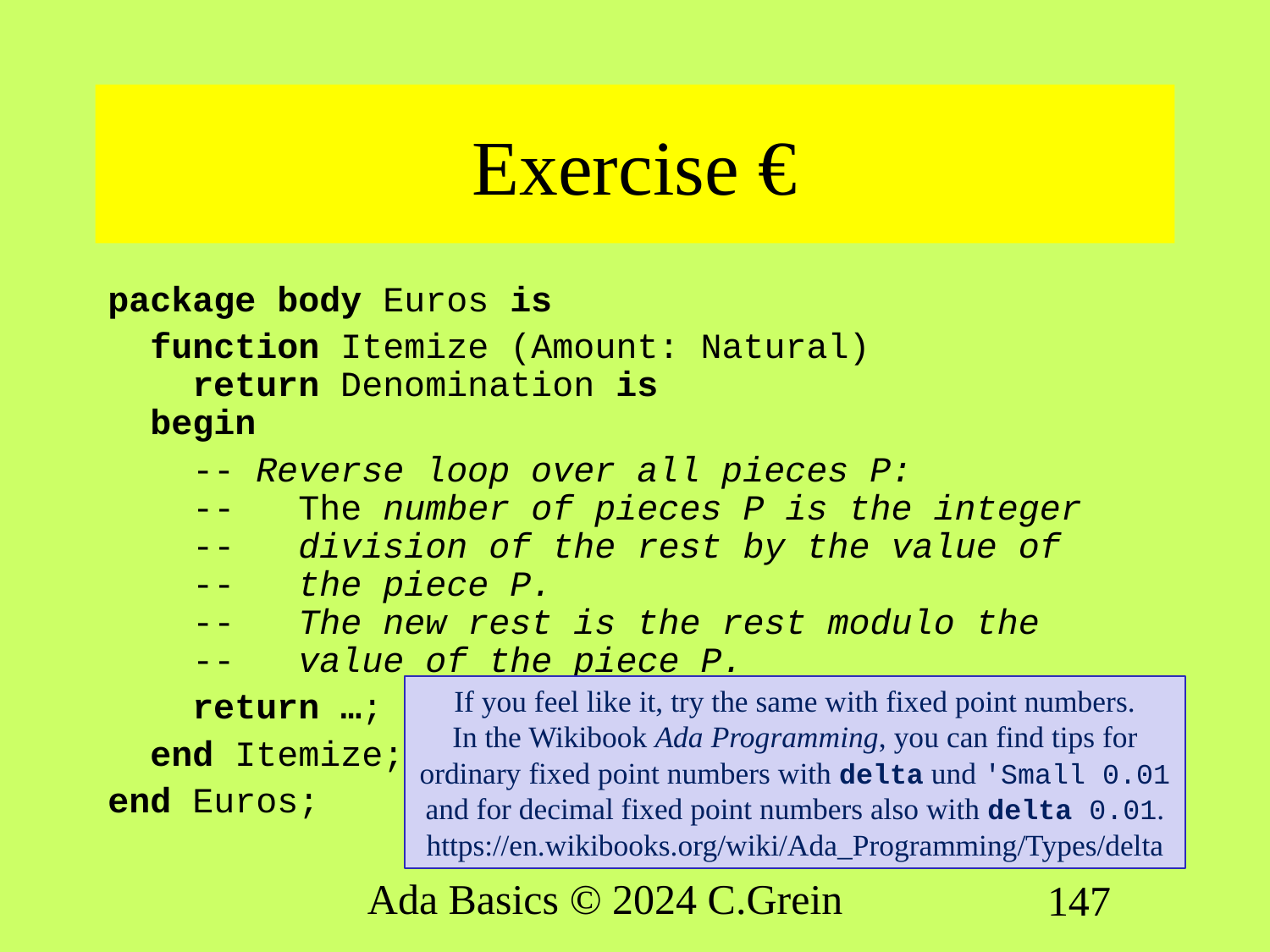

# Exercise €
package body Euros is
  function Itemize (Amount: Natural)
    return Denomination is
  begin
    -- Reverse loop over all pieces P:
    --   The number of pieces P is the integer
    --   division of the rest by the value of
    --   the piece P.
    --   The new rest is the rest modulo the
    --   value of the piece P.
    return …;
  end Itemize;
end Euros;
If you feel like it, try the same with fixed point numbers.
In the Wikibook Ada Programming, you can find tips for ordinary fixed point numbers with delta und 'Small 0.01 and for decimal fixed point numbers also with delta 0.01.
https://en.wikibooks.org/wiki/Ada_Programming/Types/delta
Ada Basics © 2024 C.Grein
147